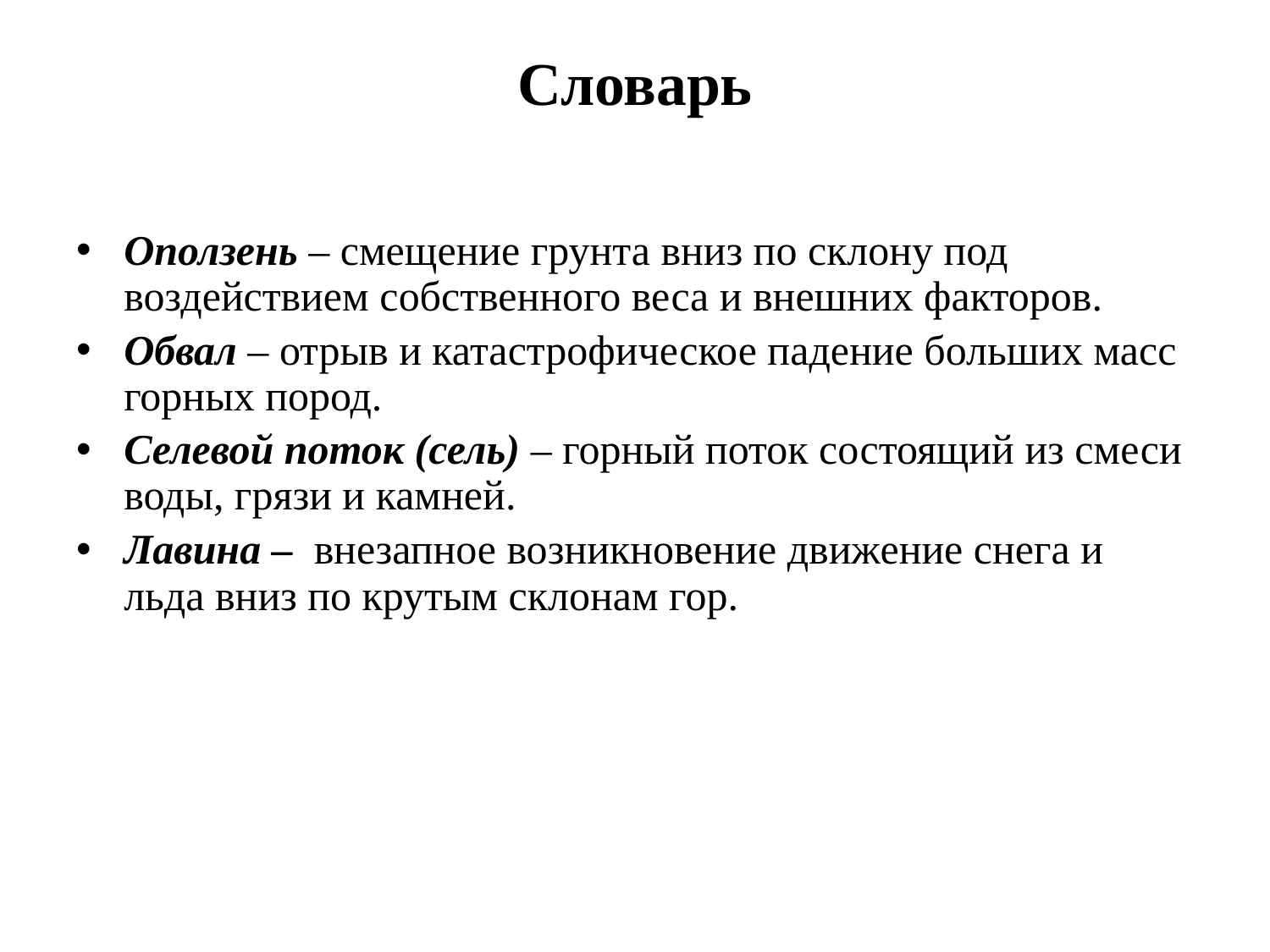

# Словарь
Оползень – смещение грунта вниз по склону под воздействием собственного веса и внешних факторов.
Обвал – отрыв и катастрофическое падение больших масс горных пород.
Селевой поток (сель) – горный поток состоящий из смеси воды, грязи и камней.
Лавина –  внезапное возникновение движение снега и льда вниз по крутым склонам гор.